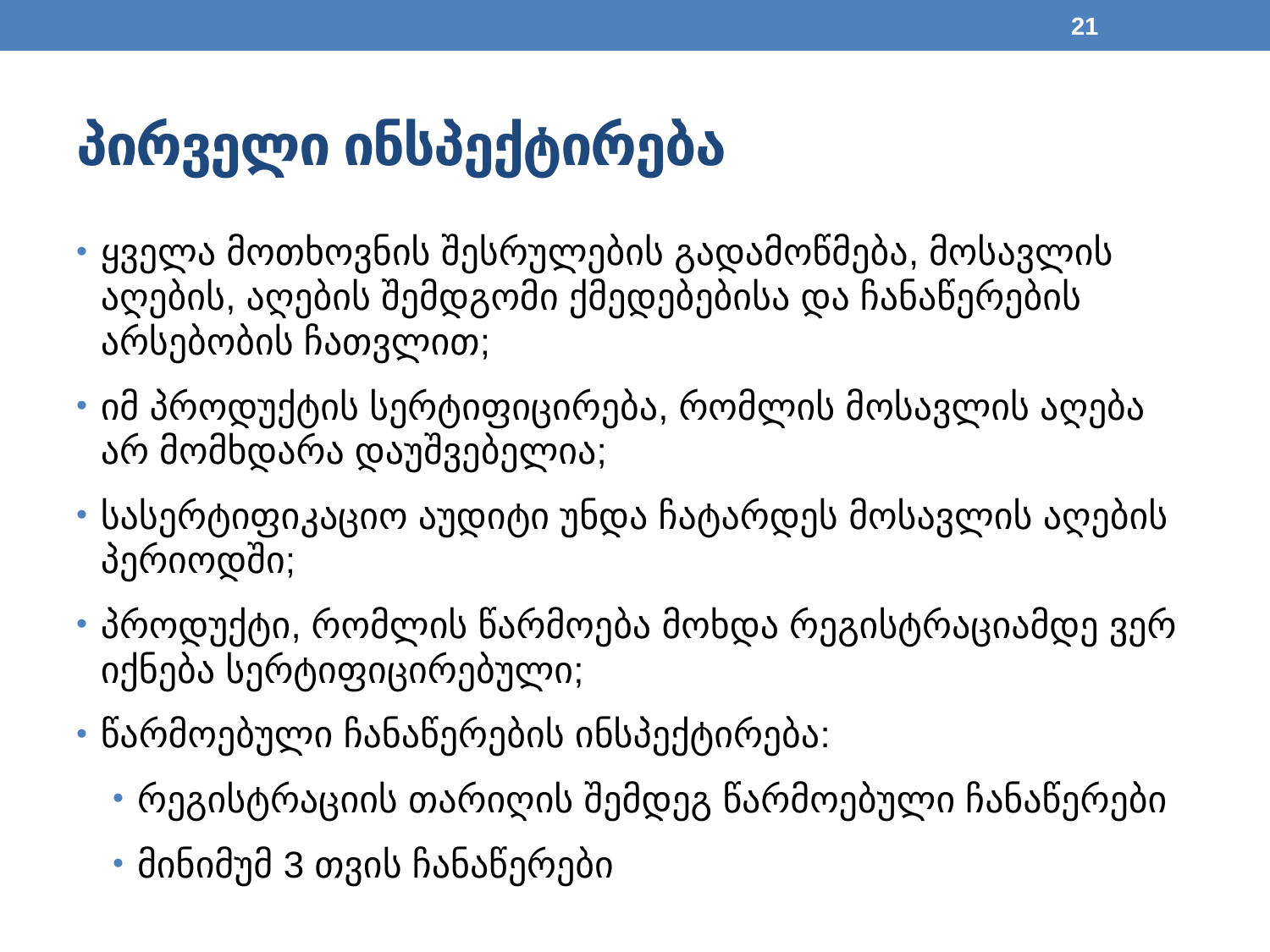

21
# პირველი ინსპექტირება
ყველა მოთხოვნის შესრულების გადამოწმება, მოსავლის აღების, აღების შემდგომი ქმედებებისა და ჩანაწერების არსებობის ჩათვლით;
იმ პროდუქტის სერტიფიცირება, რომლის მოსავლის აღება არ მომხდარა დაუშვებელია;
სასერტიფიკაციო აუდიტი უნდა ჩატარდეს მოსავლის აღების პერიოდში;
პროდუქტი, რომლის წარმოება მოხდა რეგისტრაციამდე ვერ იქნება სერტიფიცირებული;
წარმოებული ჩანაწერების ინსპექტირება:
რეგისტრაციის თარიღის შემდეგ წარმოებული ჩანაწერები
მინიმუმ 3 თვის ჩანაწერები